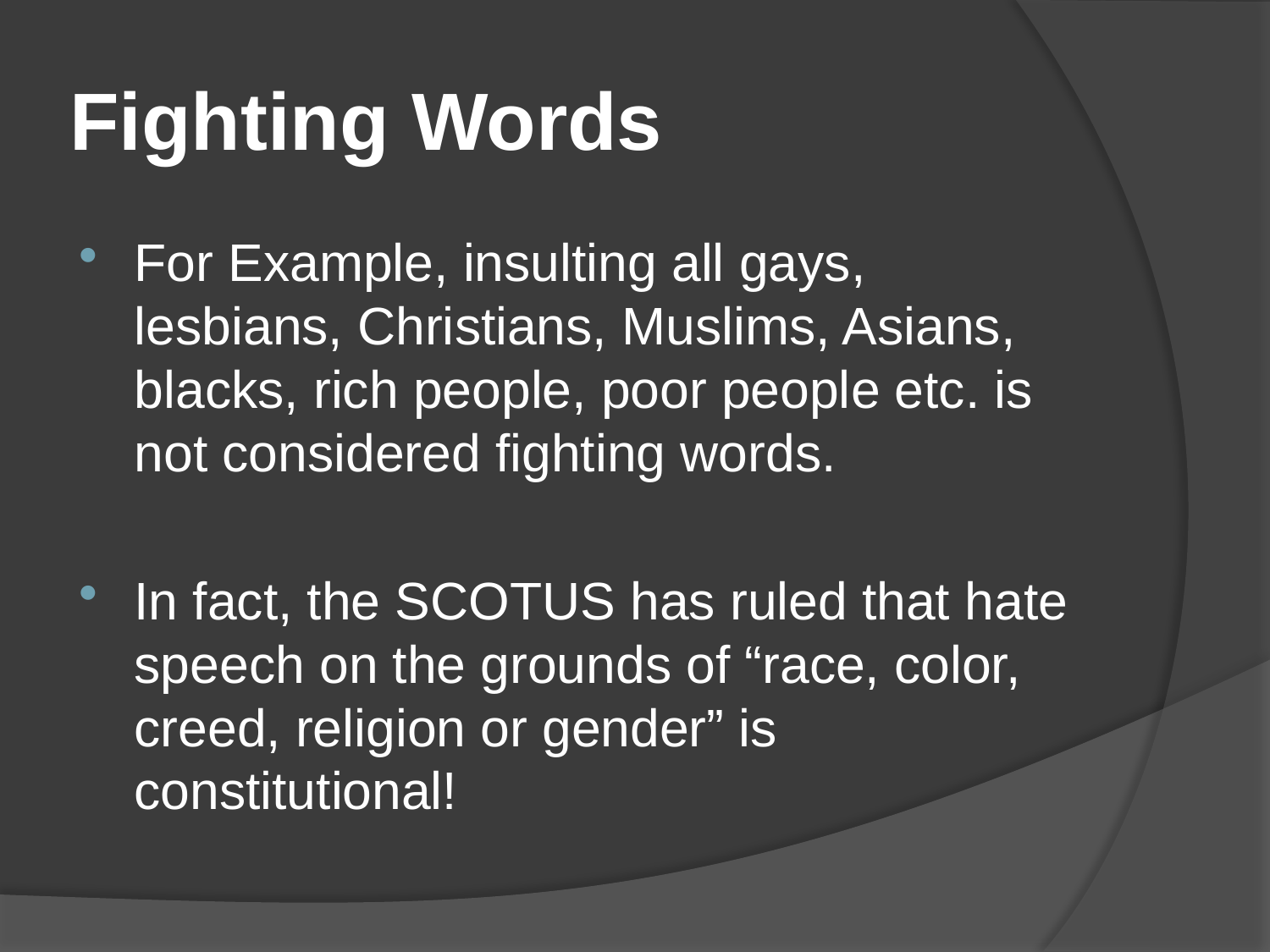

# Fighting Words
For Example, insulting all gays, lesbians, Christians, Muslims, Asians, blacks, rich people, poor people etc. is not considered fighting words.

In fact, the SCOTUS has ruled that hate speech on the grounds of “race, color, creed, religion or gender” is constitutional!